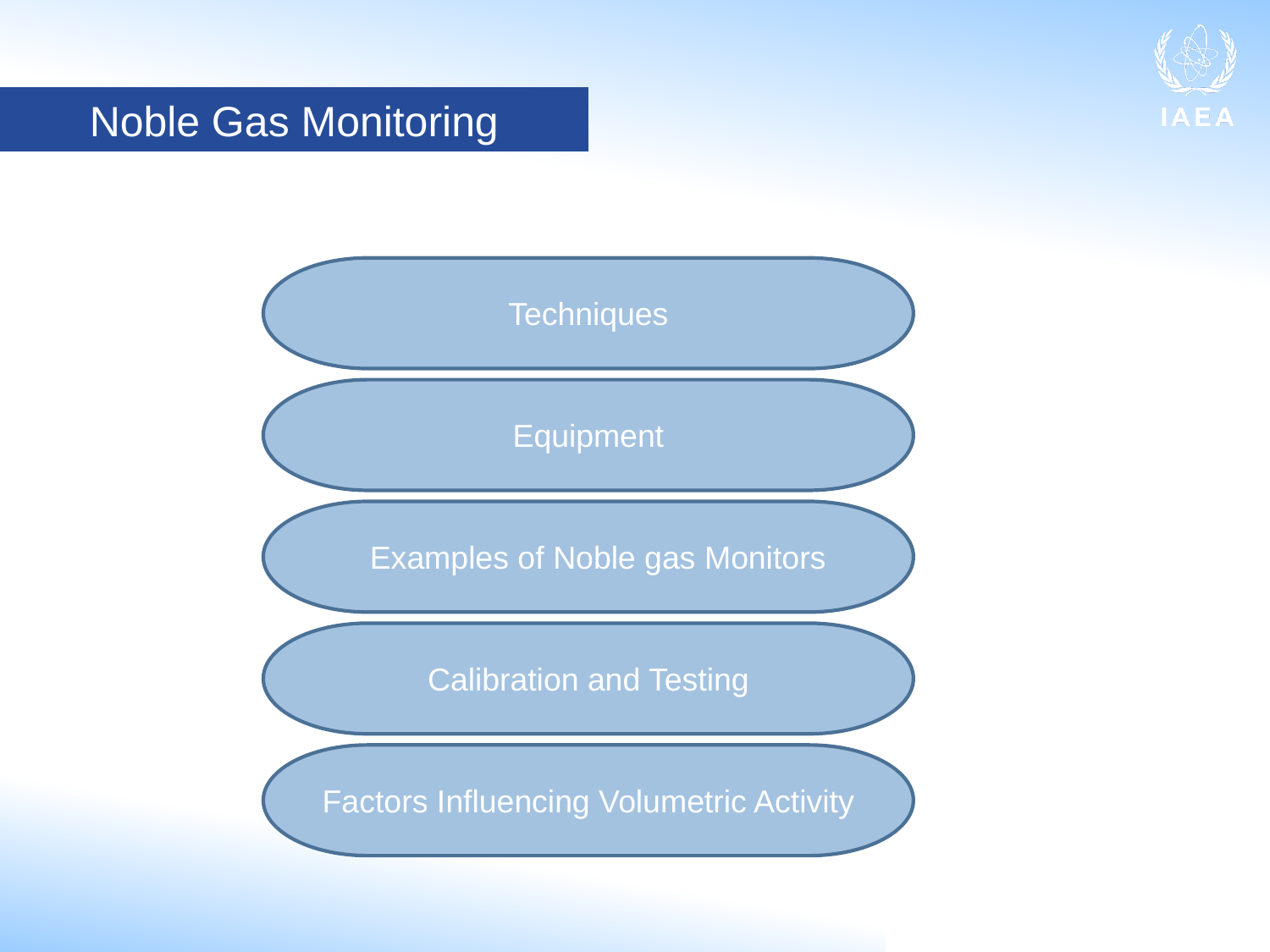

Noble Gas Monitoring

Techniques

Equipment

Examples of Noble gas Monitors

Calibration and Testing

Factors Influencing Volumetric Activity